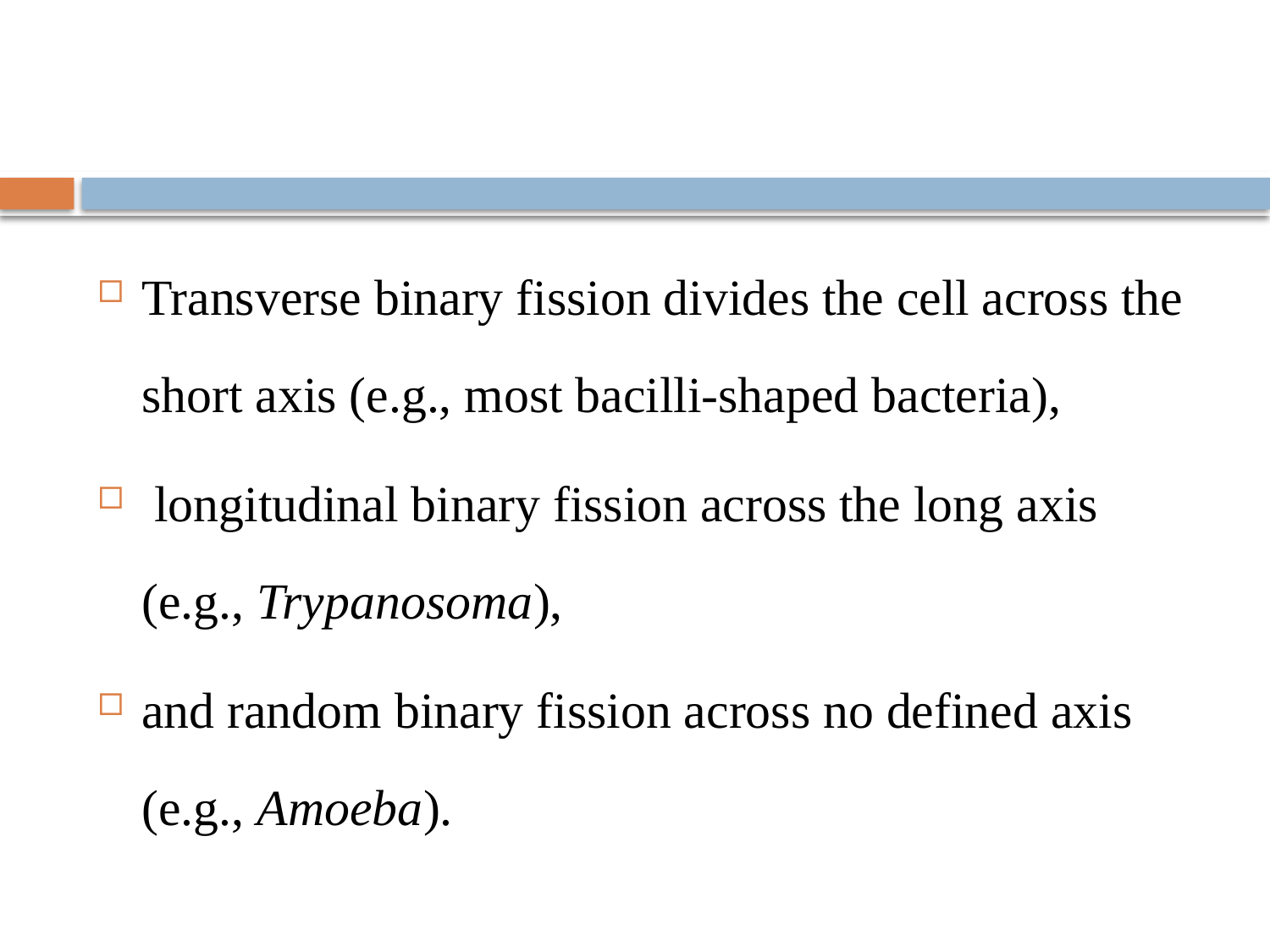

#
Transverse binary fission divides the cell across the short axis (e.g., most bacilli-shaped bacteria),
 longitudinal binary fission across the long axis (e.g., Trypanosoma),
and random binary fission across no defined axis (e.g., Amoeba).